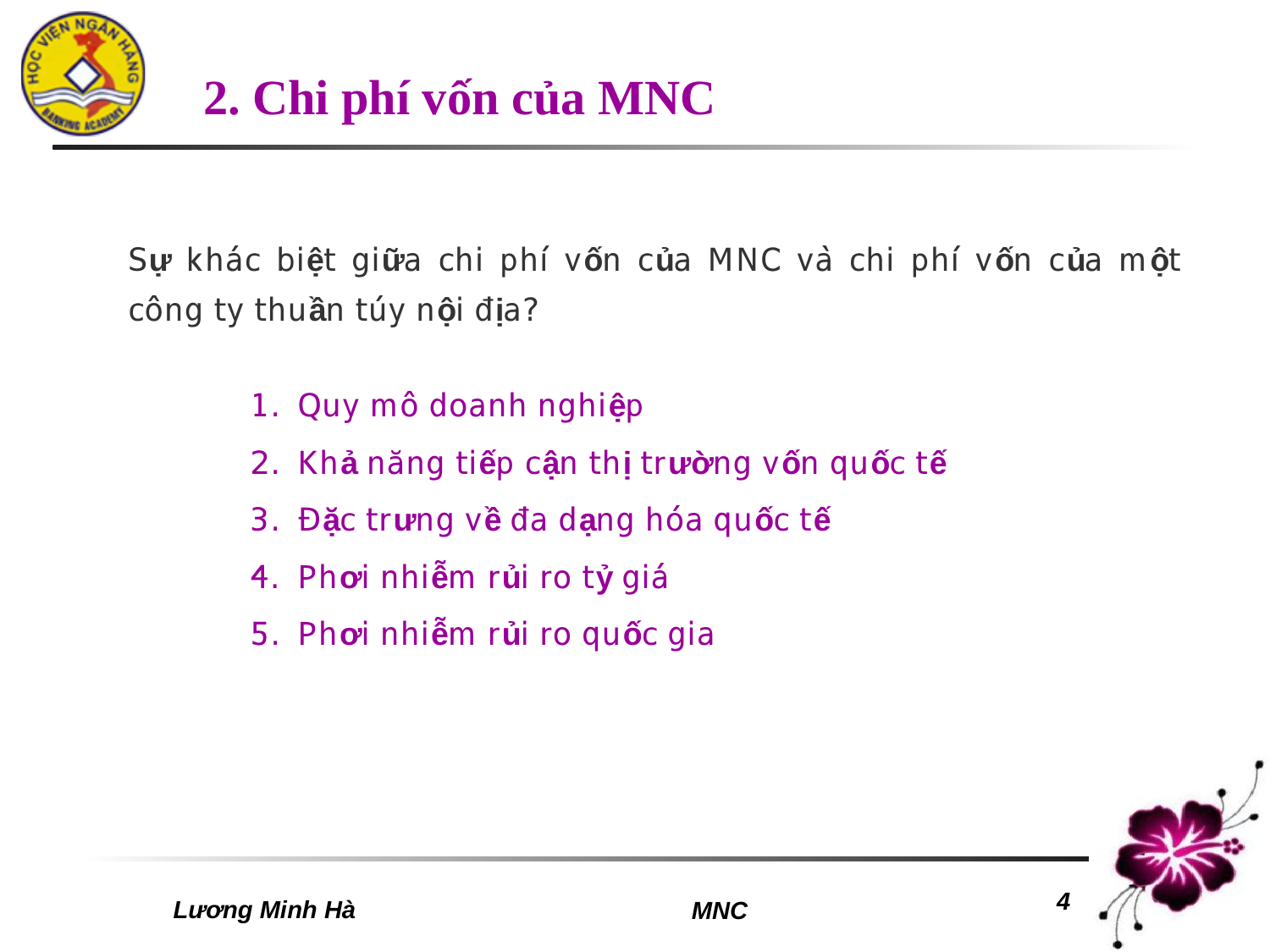

# 2. Chi phí vốn của MNC
Sự khác biệt giữa chi phí vốn của MNC và chi phí vốn của một công ty thuần túy nội địa?
Quy mô doanh nghiệp
Khả năng tiếp cận thị trường vốn quốc tế
Đặc trưng về đa dạng hóa quốc tế
Phơi nhiễm rủi ro tỷ giá
Phơi nhiễm rủi ro quốc gia
Lương Minh Hà